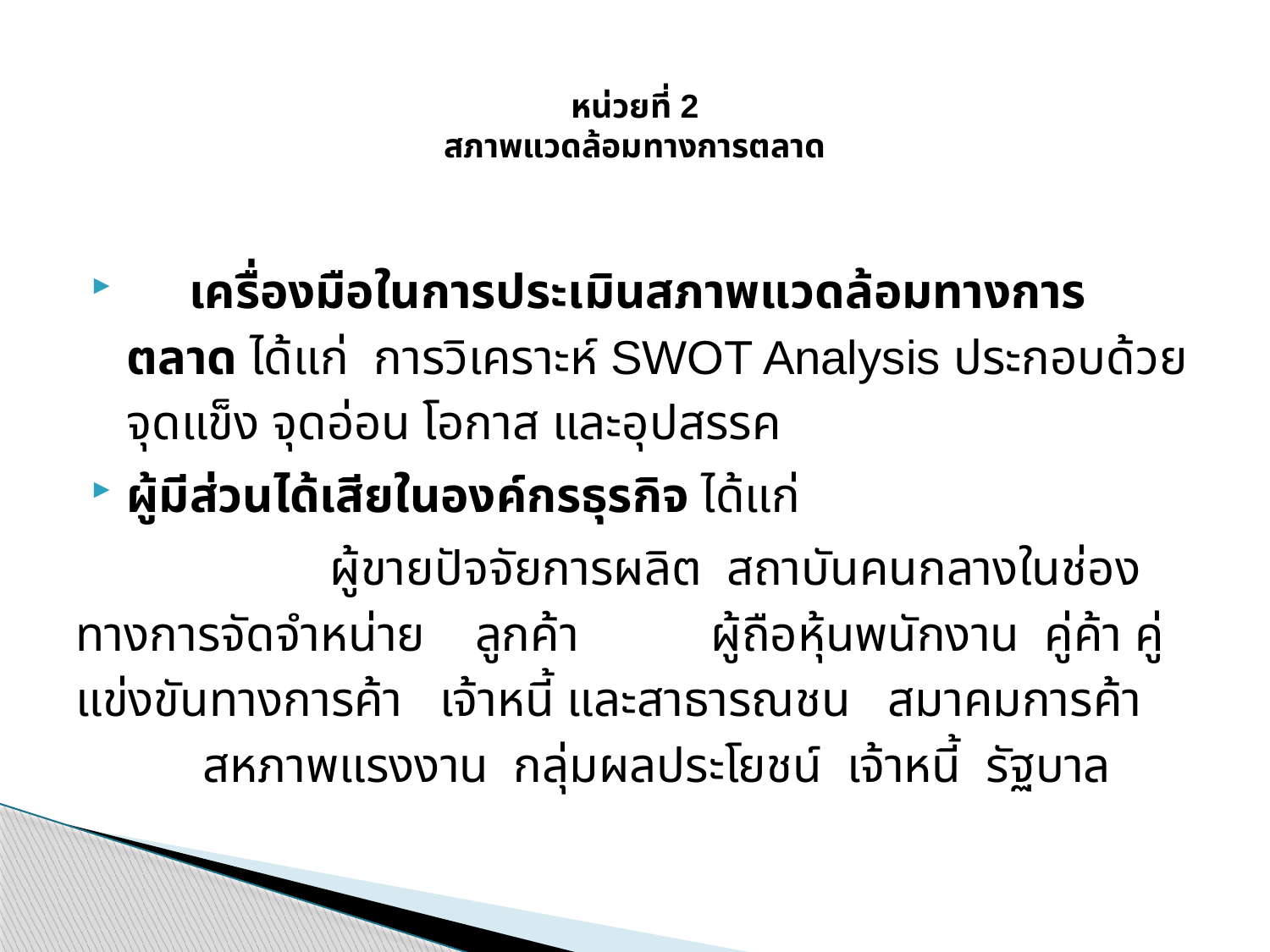

# หน่วยที่ 2 สภาพแวดล้อมทางการตลาด
	เครื่องมือในการประเมินสภาพแวดล้อมทางการตลาด ได้แก่  การวิเคราะห์ SWOT Analysis ประกอบด้วยจุดแข็ง จุดอ่อน โอกาส และอุปสรรค
ผู้มีส่วนได้เสียในองค์กรธุรกิจ ได้แก่
		ผู้ขายปัจจัยการผลิต  สถาบันคนกลางในช่องทางการจัดจำหน่าย    ลูกค้า 	ผู้ถือหุ้นพนักงาน  คู่ค้า คู่แข่งขันทางการค้า   เจ้าหนี้ และสาธารณชน   สมาคมการค้า 	สหภาพแรงงาน  กลุ่มผลประโยชน์  เจ้าหนี้  รัฐบาล